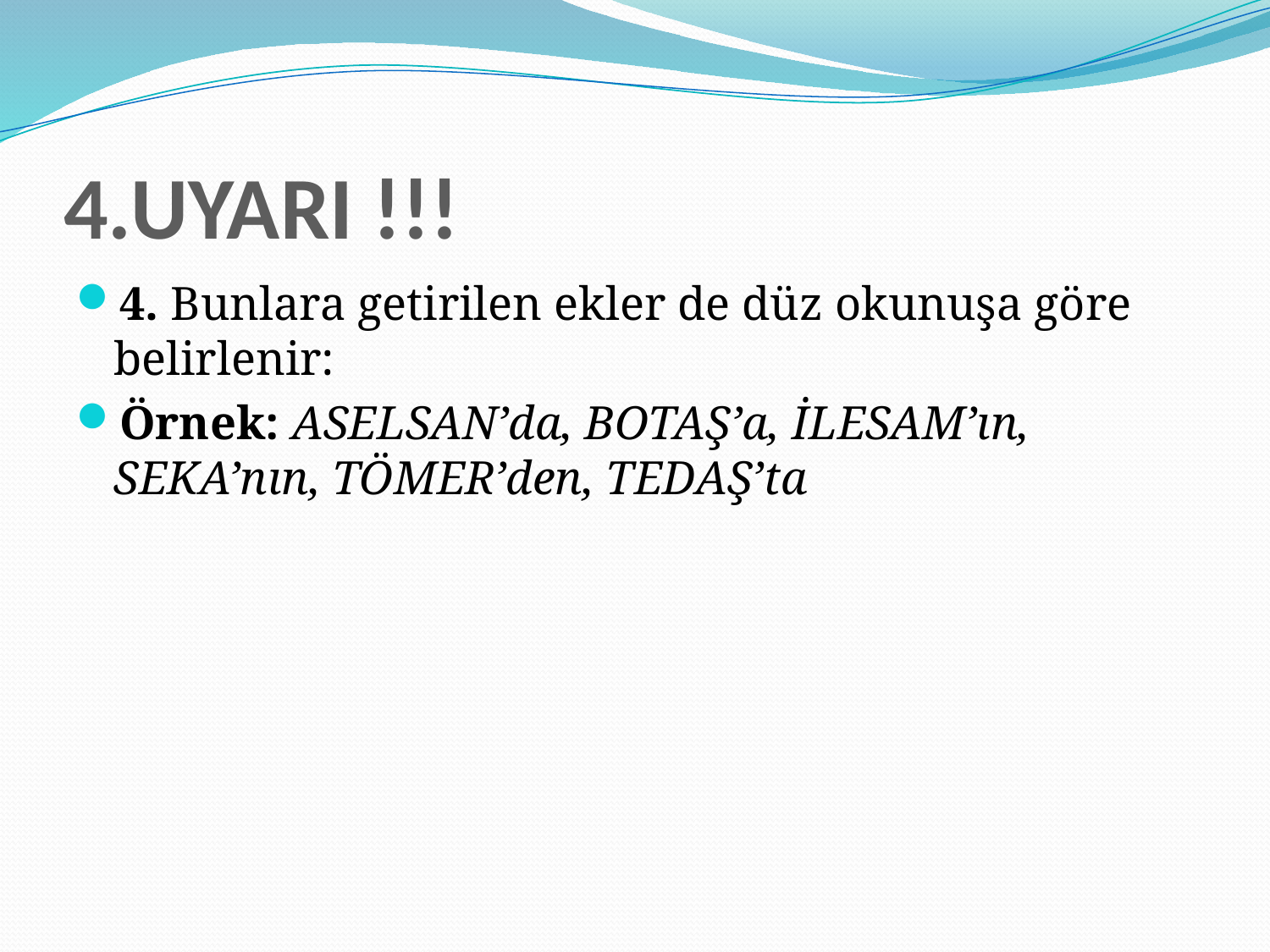

# 4.UYARI !!!
4. Bunlara getirilen ekler de düz okunuşa göre belirlenir:
Örnek: ASELSAN’da, BOTAŞ’a, İLESAM’ın, SEKA’nın, TÖMER’den, TEDAŞ’ta